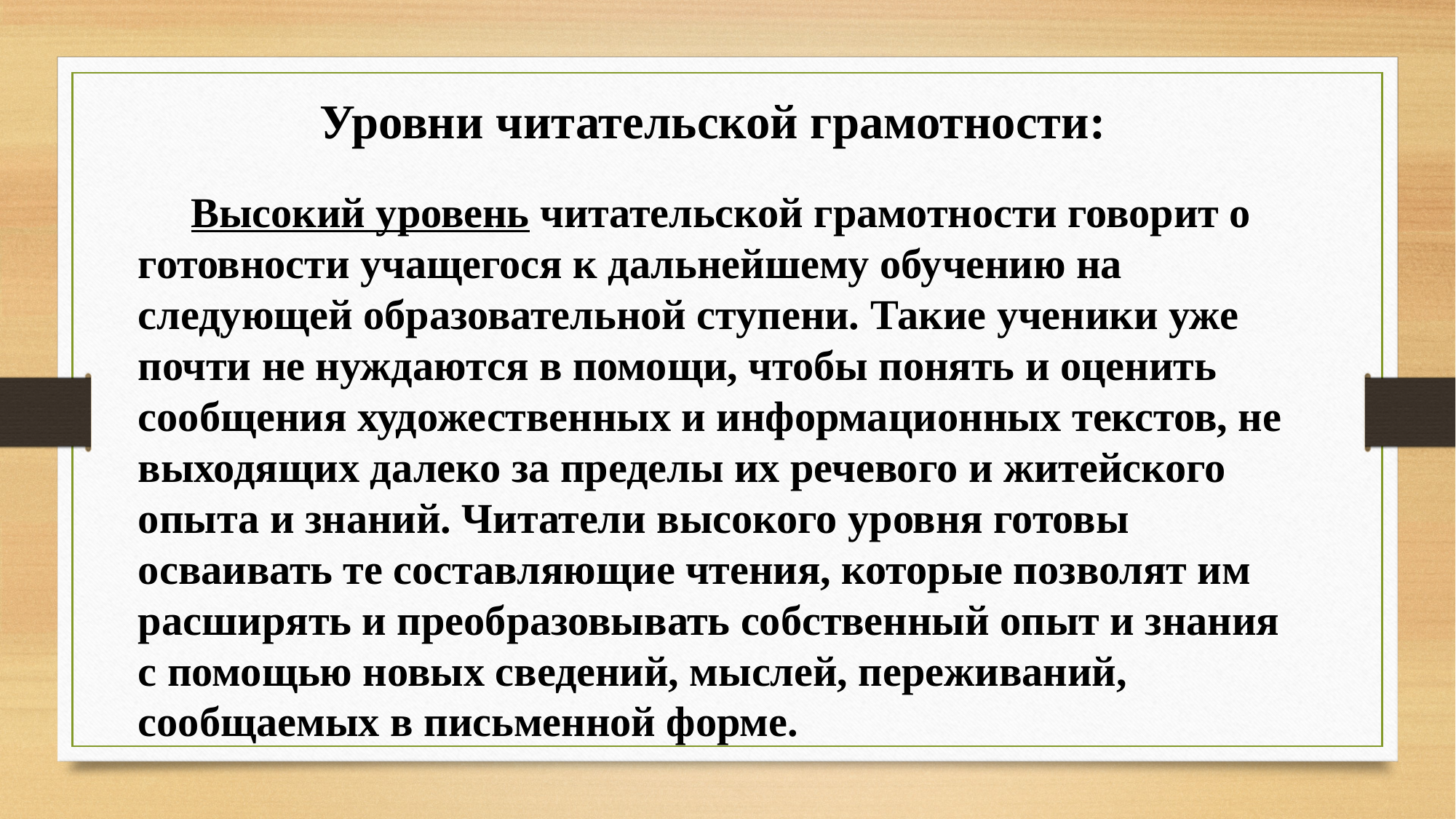

Уровни читательской грамотности:

     Высокий уровень читательской грамотности говорит о готовности учащегося к дальнейшему обучению на следующей образовательной ступени. Такие ученики уже почти не нуждаются в помощи, чтобы понять и оценить сообщения художественных и информационных текстов, не выходящих далеко за пределы их речевого и житейского опыта и знаний. Читатели высокого уровня готовы осваивать те составляющие чтения, которые позволят им расширять и преобразовывать собственный опыт и знания с помощью новых сведений, мыслей, переживаний, сообщаемых в письменной форме.